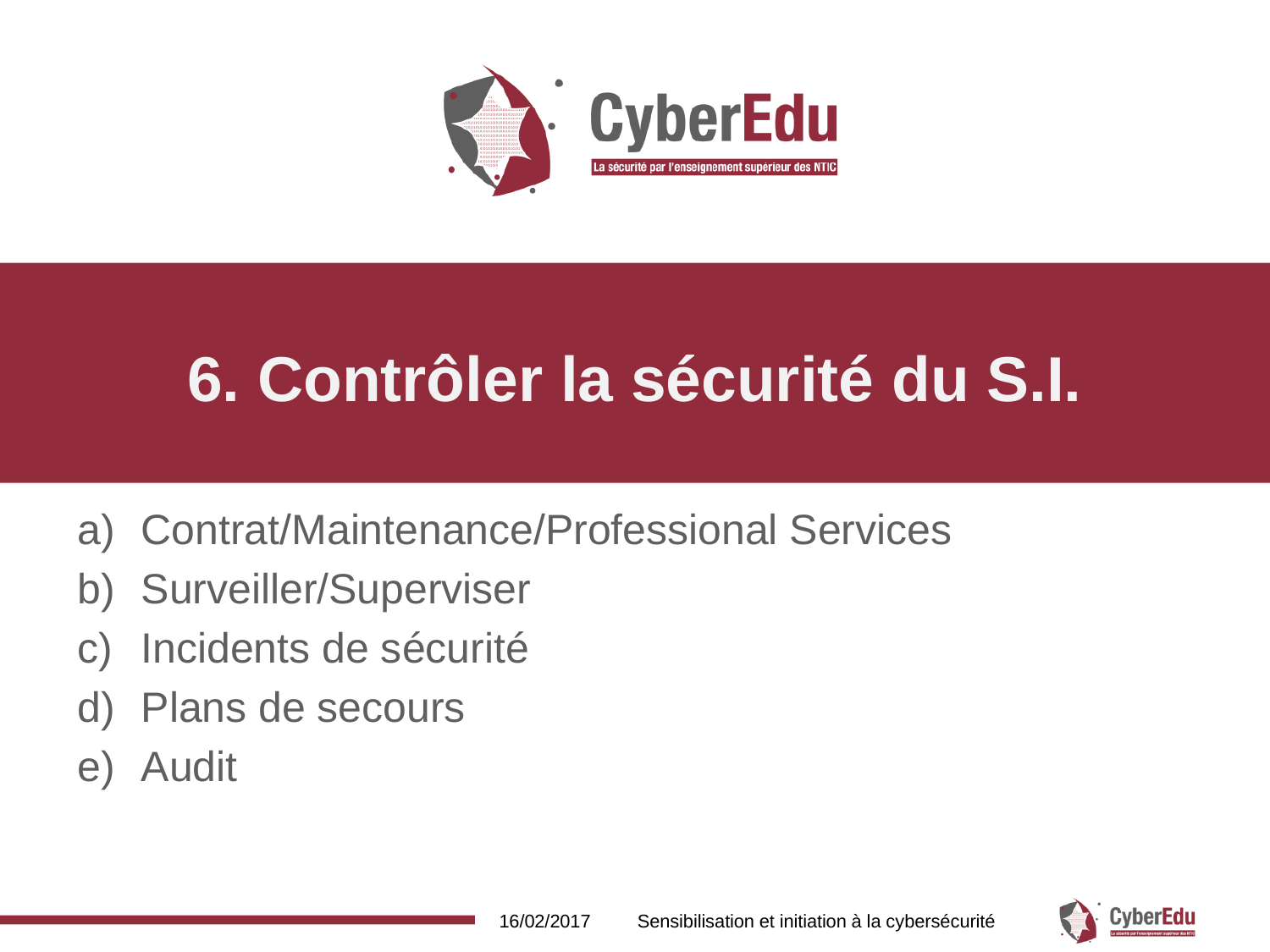

# 6. Contrôler la sécurité du S.I.
Contrat/Maintenance/Professional Services
Surveiller/Superviser
Incidents de sécurité
Plans de secours
Audit
16/02/2017
Sensibilisation et initiation à la cybersécurité